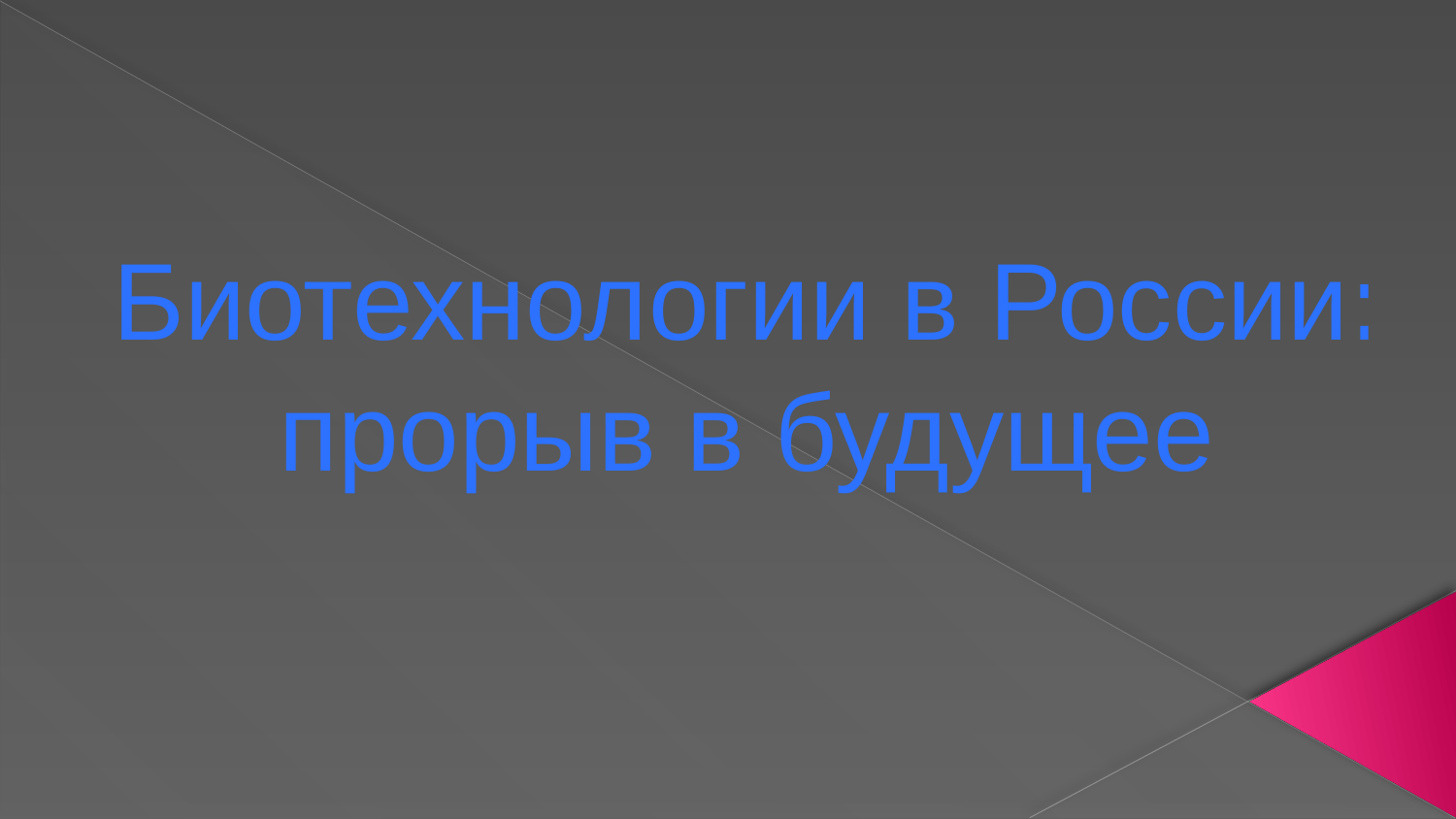

# Биотехнологии в России: прорыв в будущее